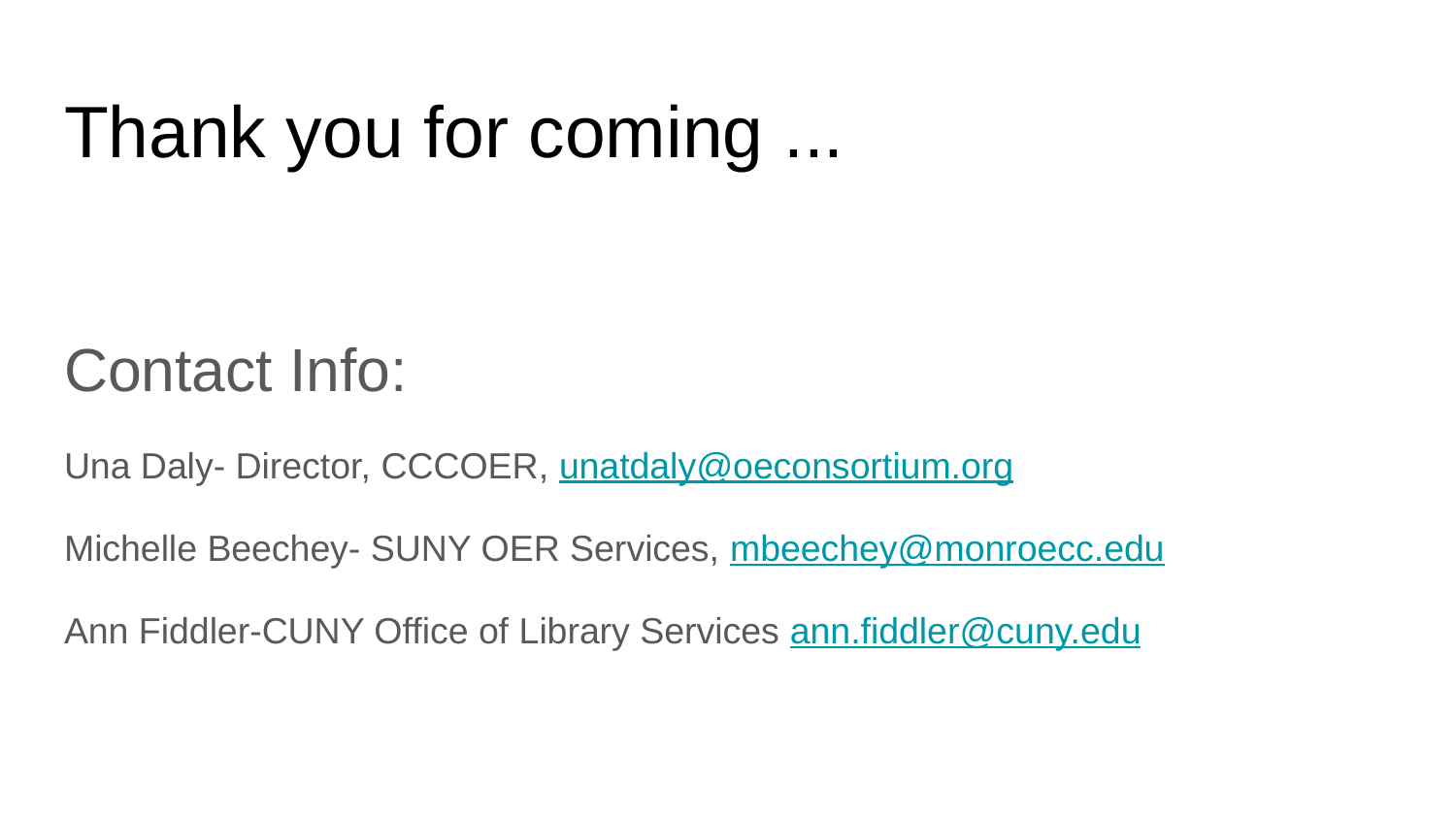

# Thank you for coming ...

Contact Info:
Una Daly- Director, CCCOER, unatdaly@oeconsortium.org
Michelle Beechey- SUNY OER Services, mbeechey@monroecc.edu
Ann Fiddler-CUNY Office of Library Services ann.fiddler@cuny.edu